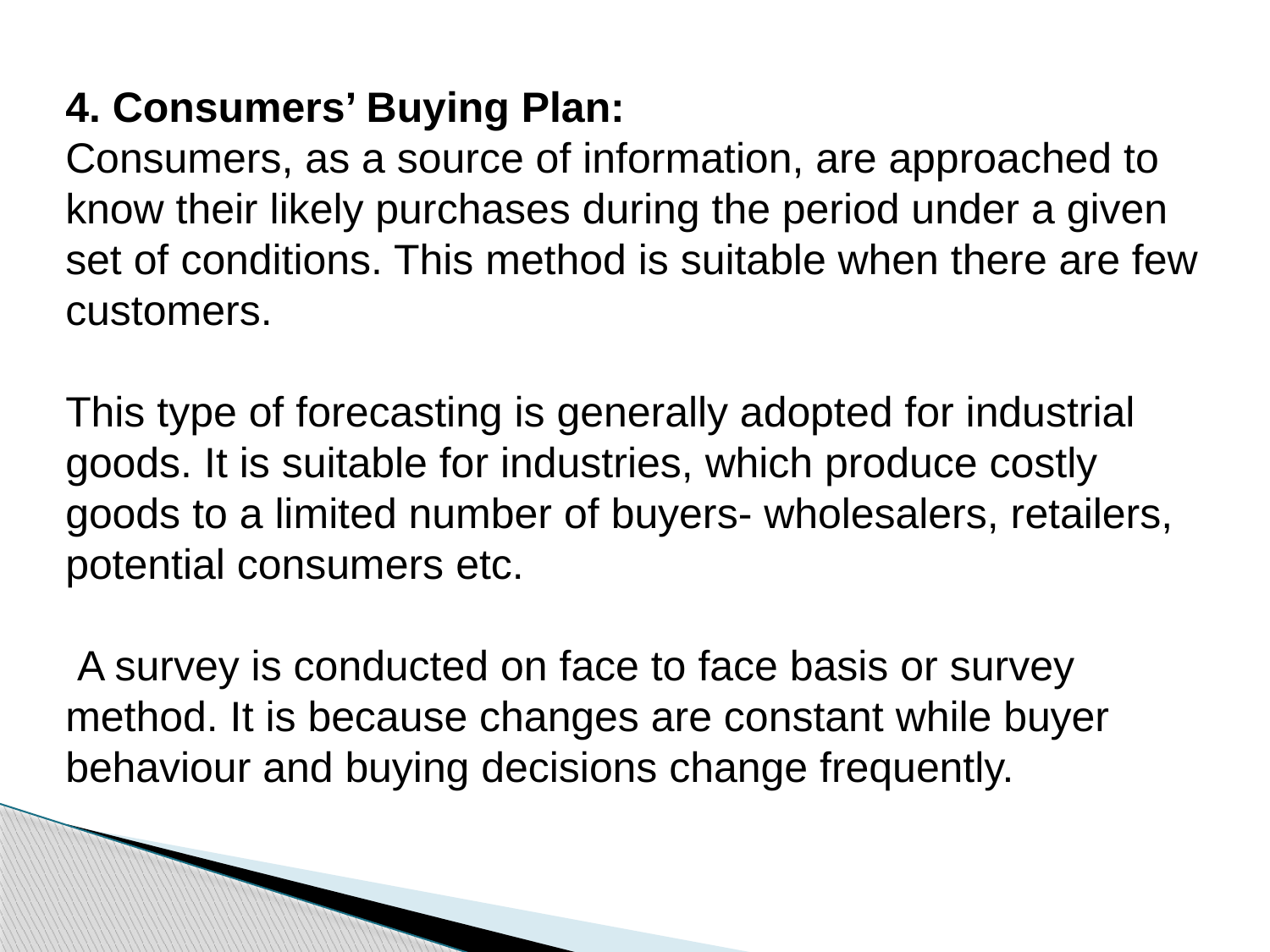

4. Consumers’ Buying Plan:
Consumers, as a source of information, are approached to know their likely purchases during the period under a given set of conditions. This method is suitable when there are few customers.

This type of forecasting is generally adopted for industrial goods. It is suitable for industries, which produce costly goods to a limited number of buyers- wholesalers, retailers, potential consumers etc.

 A survey is conducted on face to face basis or survey method. It is because changes are constant while buyer behaviour and buying decisions change frequently.